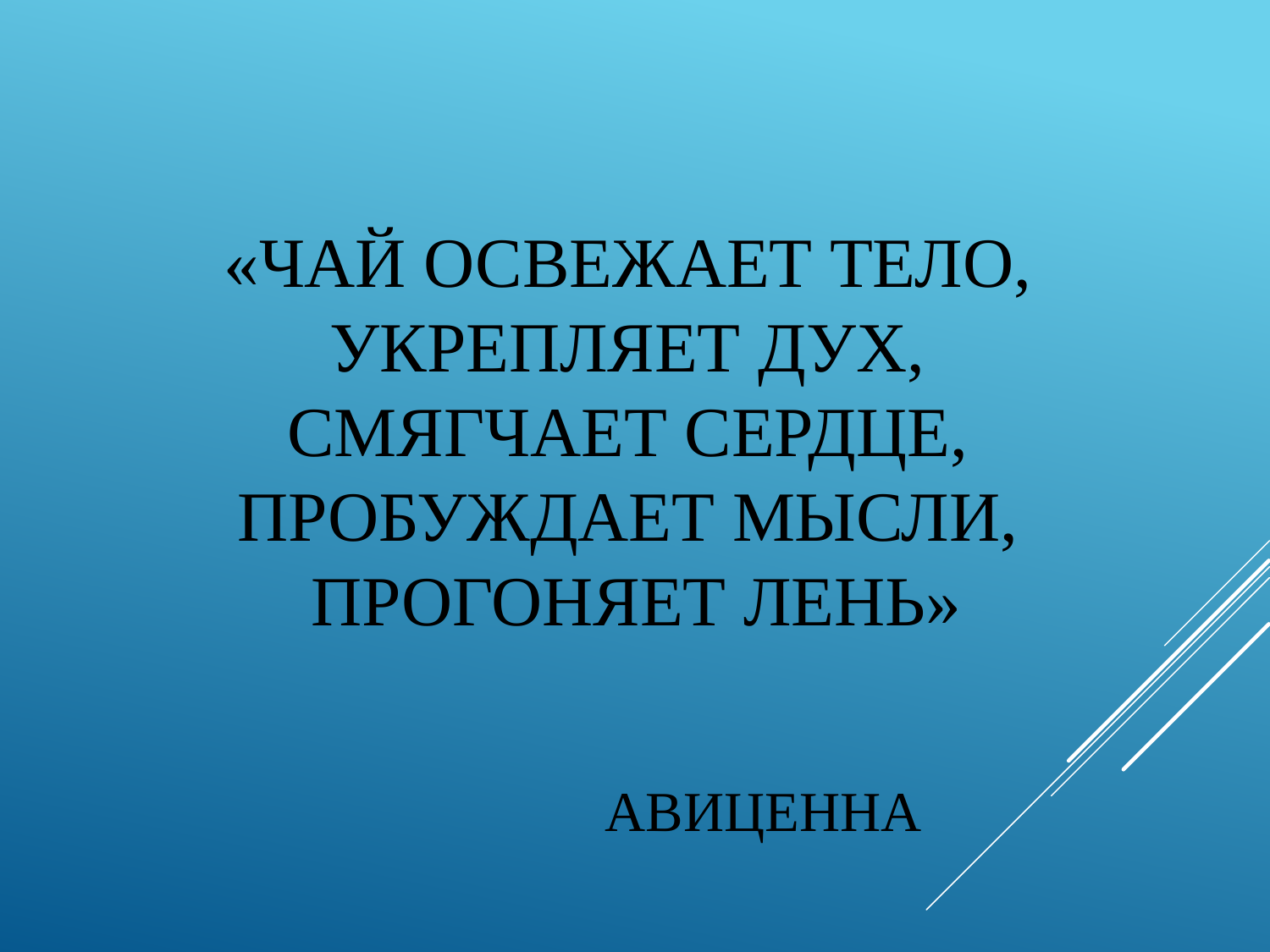

# «Чай освежает тело, укрепляет дух, смягчает сердце, пробуждает мысли, прогоняет лень» Авиценна